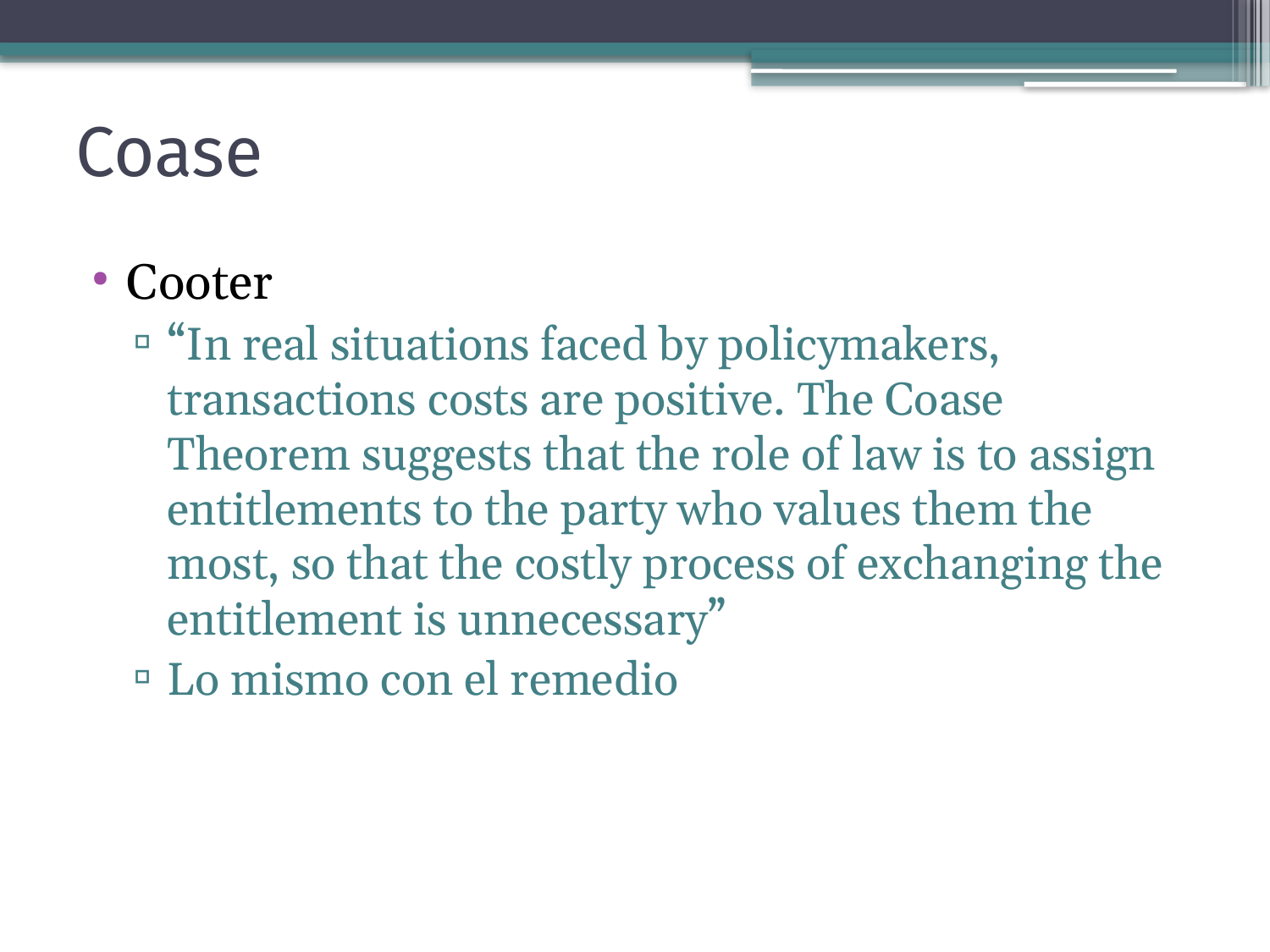

# Coase
Cooter
“In real situations faced by policymakers, transactions costs are positive. The Coase Theorem suggests that the role of law is to assign entitlements to the party who values them the most, so that the costly process of exchanging the entitlement is unnecessary”
Lo mismo con el remedio